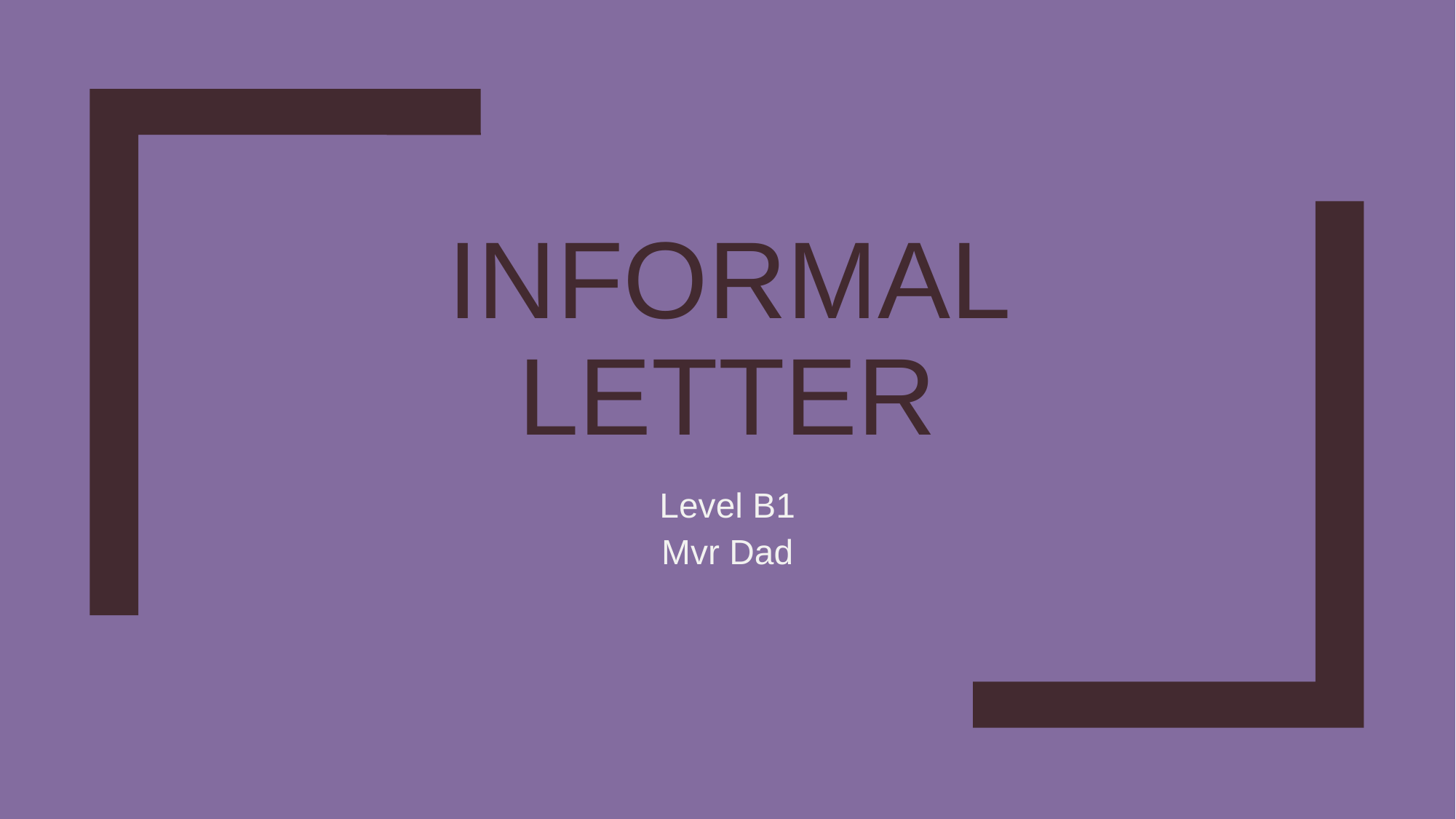

# Informal letter
Level B1
Mvr Dad